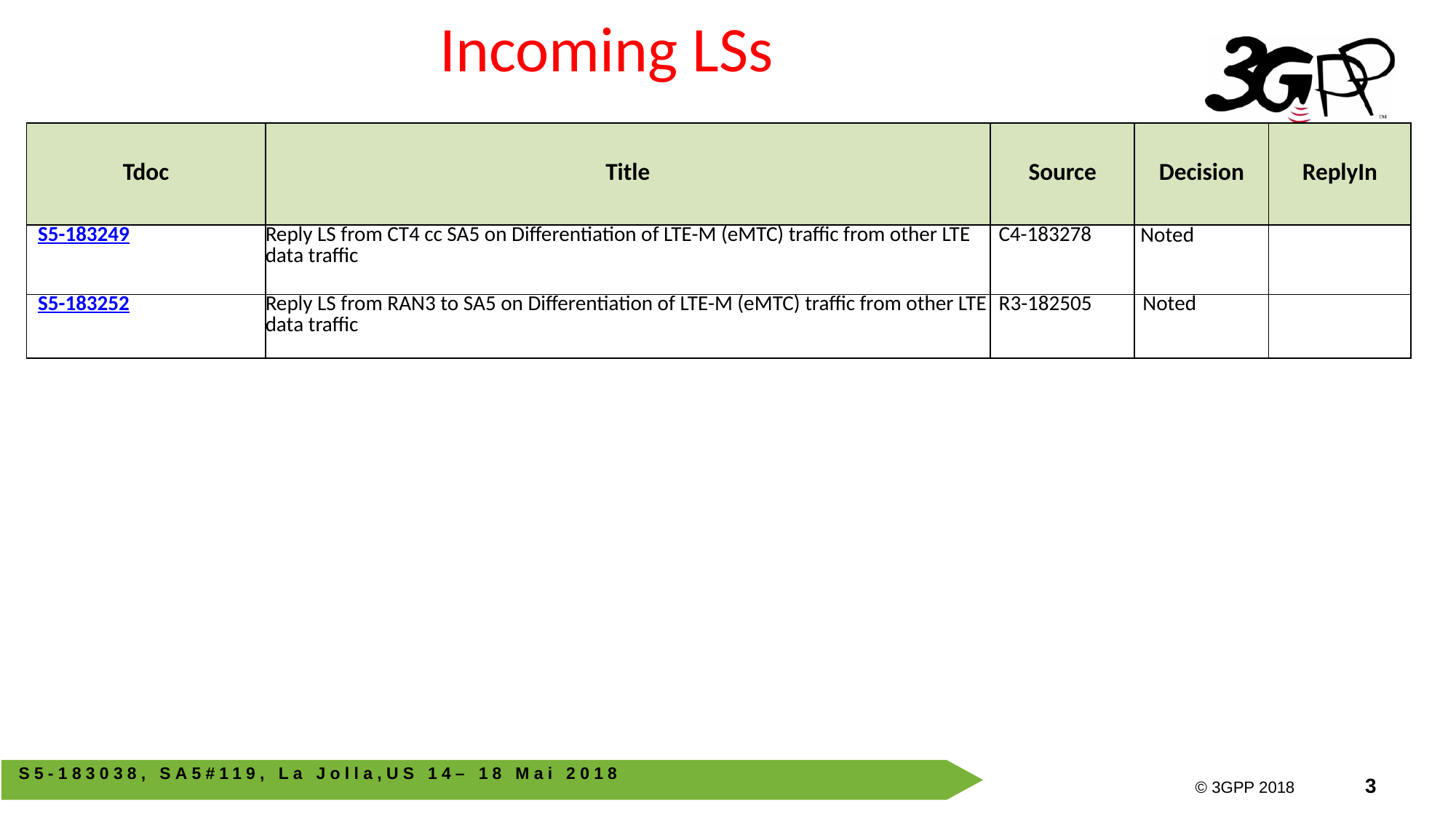

# Incoming LSs
| Tdoc | Title | Source | Decision | ReplyIn |
| --- | --- | --- | --- | --- |
| S5-183249 | Reply LS from CT4 cc SA5 on Differentiation of LTE-M (eMTC) traffic from other LTE data traffic | C4-183278 | Noted |  |
| S5-183252 | Reply LS from RAN3 to SA5 on Differentiation of LTE-M (eMTC) traffic from other LTE data traffic | R3-182505 | Noted |  |